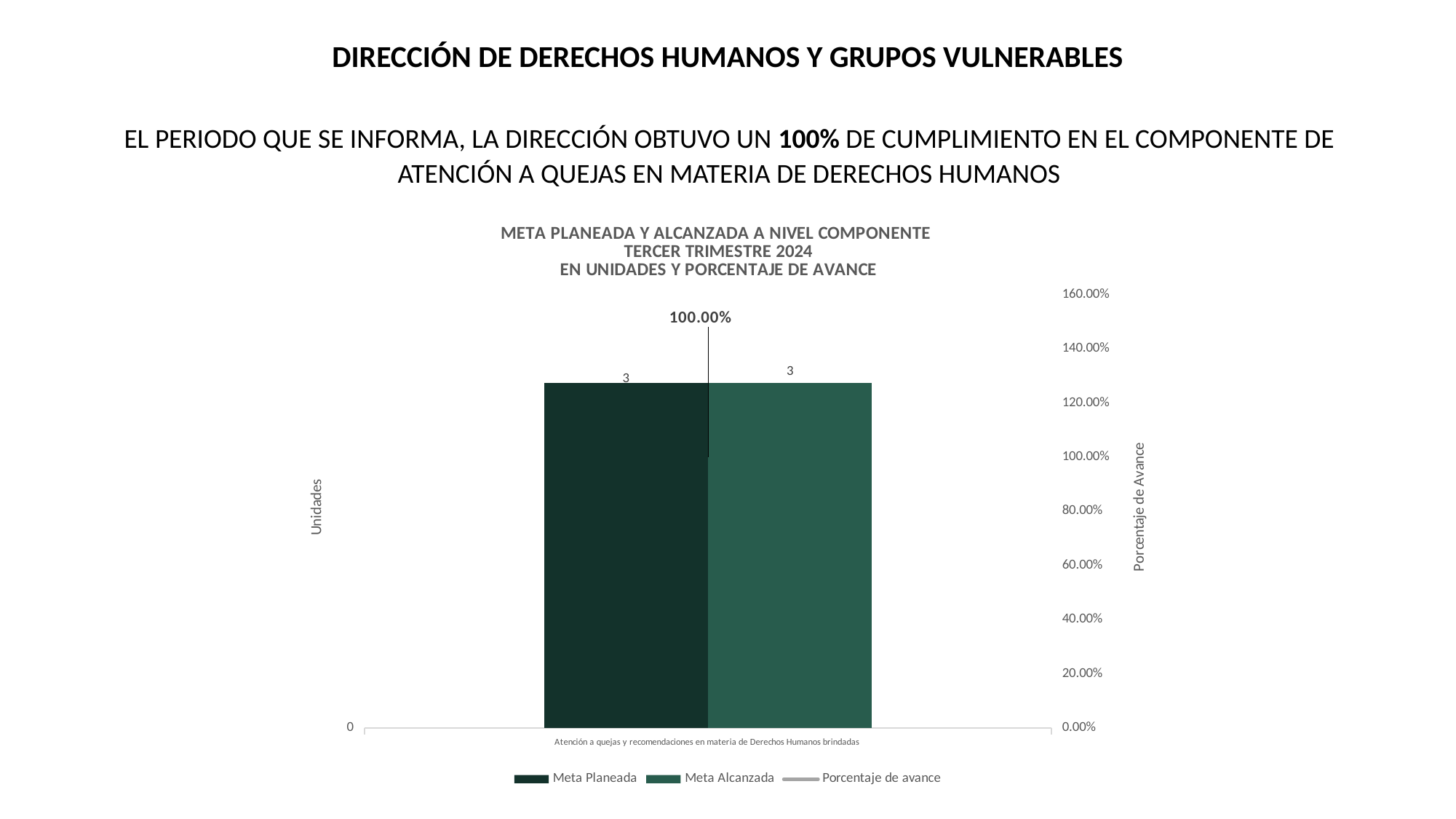

DIRECCIÓN DE DERECHOS HUMANOS Y GRUPOS VULNERABLES
EL PERIODO QUE SE INFORMA, LA DIRECCIÓN OBTUVO UN 100% DE CUMPLIMIENTO EN EL COMPONENTE DE ATENCIÓN A QUEJAS EN MATERIA DE DERECHOS HUMANOS

### Chart: META PLANEADA Y ALCANZADA A NIVEL COMPONENTE
TERCER TRIMESTRE 2024
EN UNIDADES Y PORCENTAJE DE AVANCE

| Category | Meta Planeada | Meta Alcanzada |  |
|---|---|---|---|
| Atención a quejas y recomendaciones en materia de Derechos Humanos brindadas  | 3.0 | 3.0 | 1.0 |